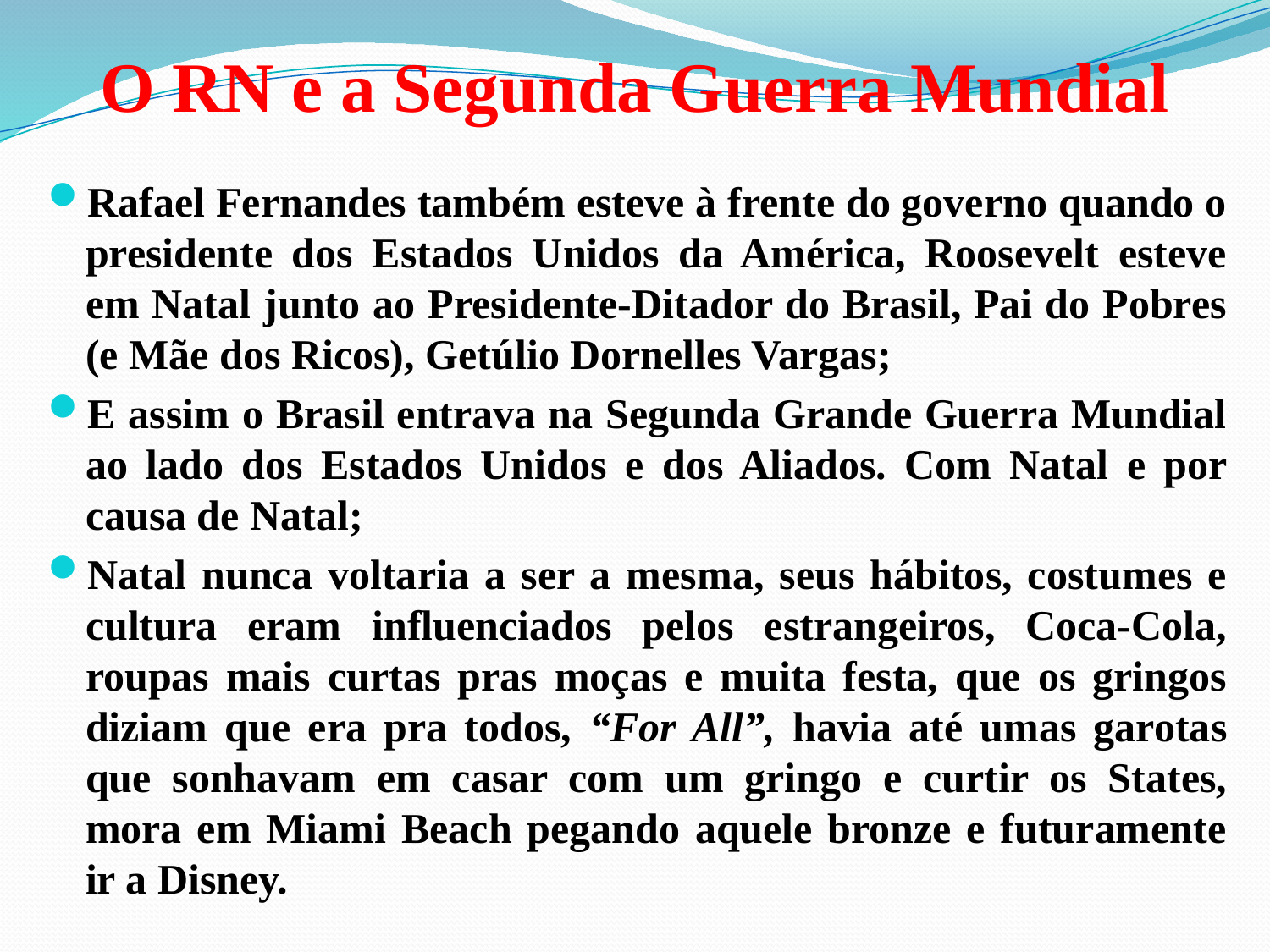

# O RN e a Segunda Guerra Mundial
Rafael Fernandes também esteve à frente do governo quando o presidente dos Estados Unidos da América, Roosevelt esteve em Natal junto ao Presidente-Ditador do Brasil, Pai do Pobres (e Mãe dos Ricos), Getúlio Dornelles Vargas;
E assim o Brasil entrava na Segunda Grande Guerra Mundial ao lado dos Estados Unidos e dos Aliados. Com Natal e por causa de Natal;
Natal nunca voltaria a ser a mesma, seus hábitos, costumes e cultura eram influenciados pelos estrangeiros, Coca-Cola, roupas mais curtas pras moças e muita festa, que os gringos diziam que era pra todos, “For All”, havia até umas garotas que sonhavam em casar com um gringo e curtir os States, mora em Miami Beach pegando aquele bronze e futuramente ir a Disney.